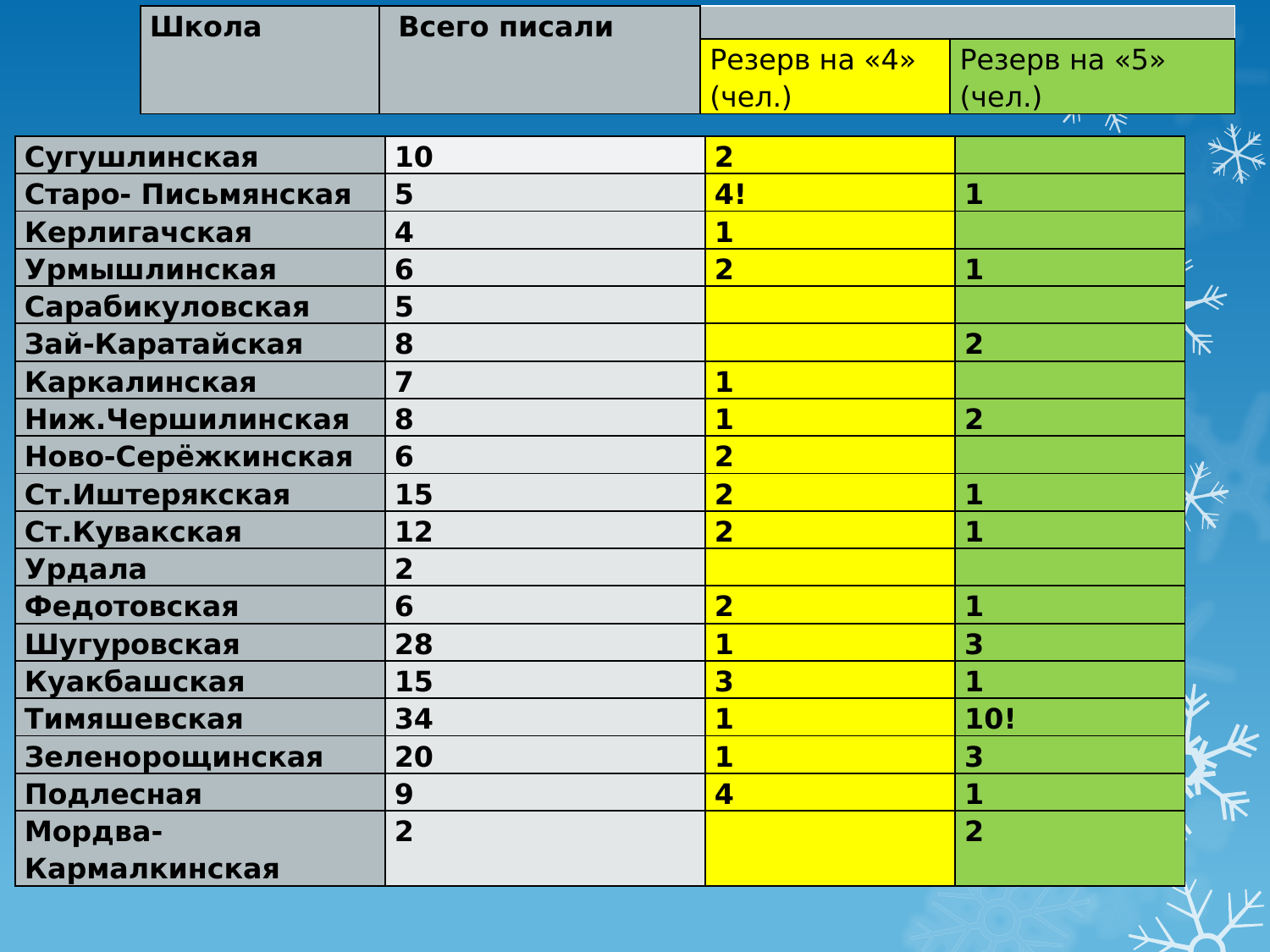

| Школа | Всего писали |  |  |
| --- | --- | --- | --- |
|  |  | Резерв на «4» (чел.) | Резерв на «5» (чел.) |
| Сугушлинская | 10 | 2 |  |
| --- | --- | --- | --- |
| Старо- Письмянская | 5 | 4! | 1 |
| Керлигачская | 4 | 1 |  |
| Урмышлинская | 6 | 2 | 1 |
| Сарабикуловская | 5 |  |  |
| Зай-Каратайская | 8 |  | 2 |
| Каркалинская | 7 | 1 |  |
| Ниж.Чершилинская | 8 | 1 | 2 |
| Ново-Серёжкинская | 6 | 2 |  |
| Ст.Иштерякская | 15 | 2 | 1 |
| Ст.Кувакская | 12 | 2 | 1 |
| Урдала | 2 |  |  |
| Федотовская | 6 | 2 | 1 |
| Шугуровская | 28 | 1 | 3 |
| Куакбашская | 15 | 3 | 1 |
| Тимяшевская | 34 | 1 | 10! |
| Зеленорощинская | 20 | 1 | 3 |
| Подлесная | 9 | 4 | 1 |
| Мордва-Кармалкинская | 2 |  | 2 |